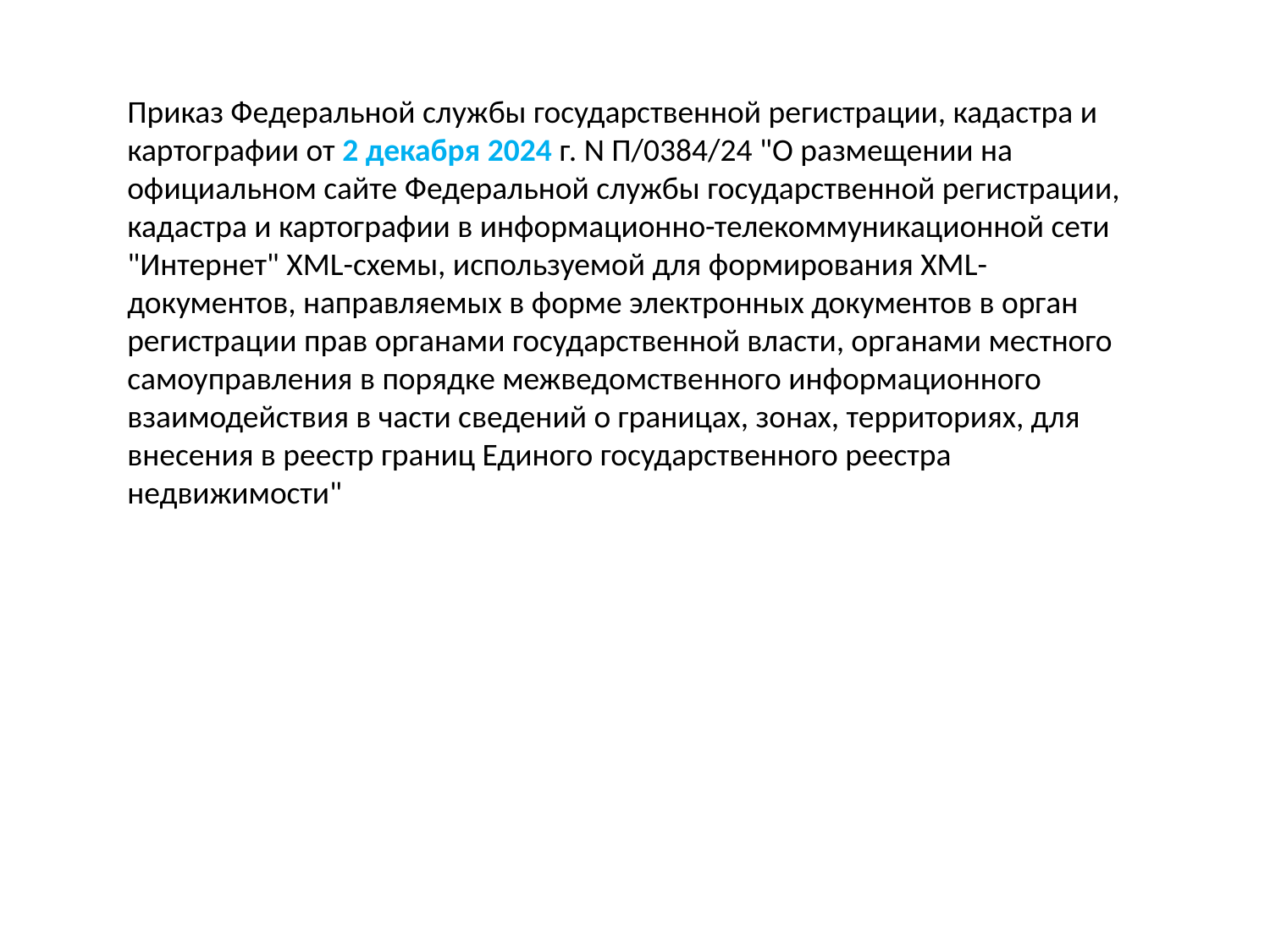

Приказ Федеральной службы государственной регистрации, кадастра и картографии от 2 декабря 2024 г. N П/0384/24 "О размещении на официальном сайте Федеральной службы государственной регистрации, кадастра и картографии в информационно-телекоммуникационной сети "Интернет" XML-схемы, используемой для формирования XML-документов, направляемых в форме электронных документов в орган регистрации прав органами государственной власти, органами местного самоуправления в порядке межведомственного информационного взаимодействия в части сведений о границах, зонах, территориях, для внесения в реестр границ Единого государственного реестра недвижимости"